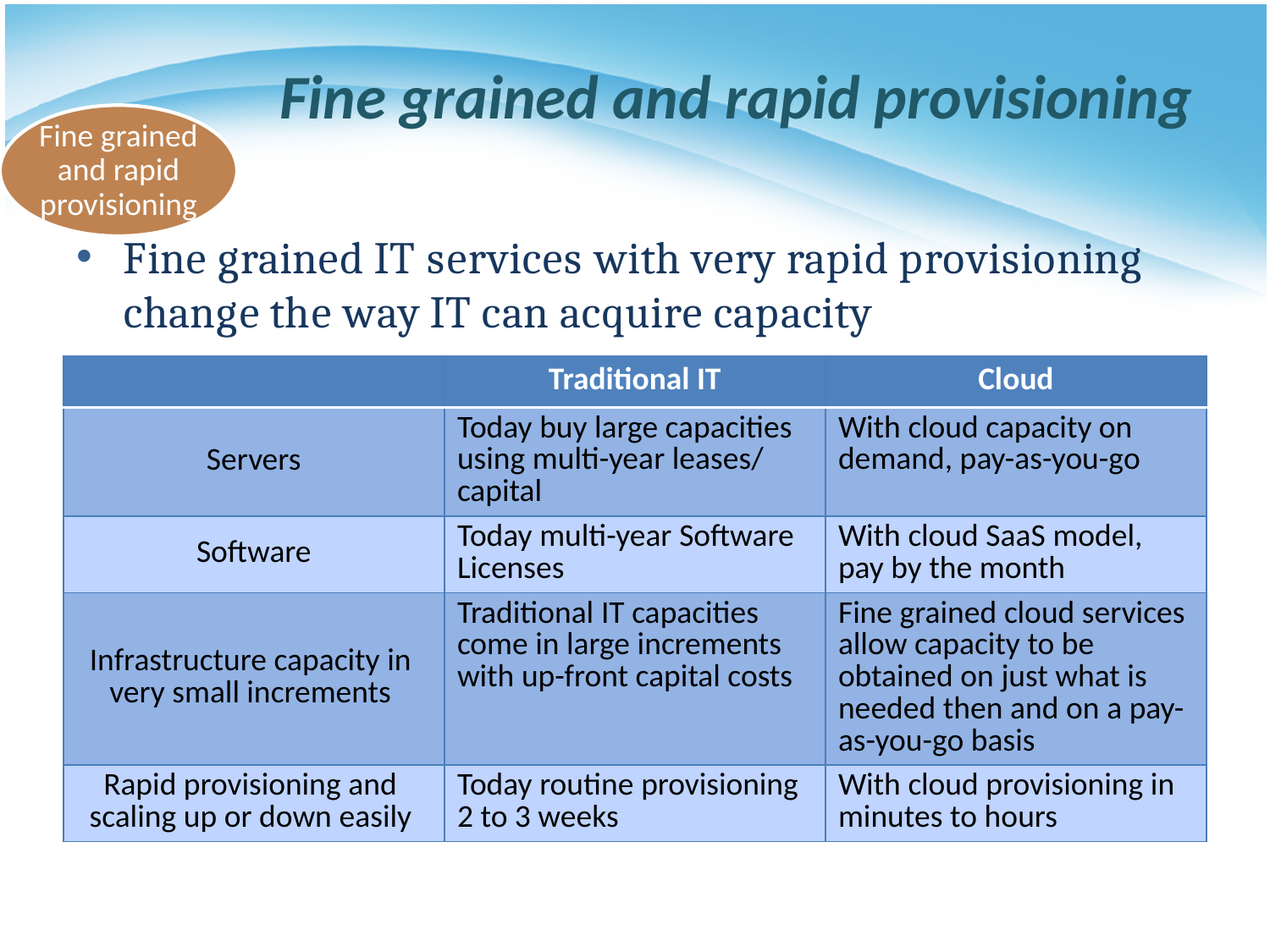

# Fine grained and rapid provisioning

Fine grained and rapid provisioning
Fine grained IT services with very rapid provisioning change the way IT can acquire capacity
|  | Traditional IT | Cloud |
| --- | --- | --- |
| Servers | Today buy large capacities using multi-year leases/ capital | With cloud capacity on demand, pay-as-you-go |
| Software | Today multi-year Software Licenses | With cloud SaaS model, pay by the month |
| Infrastructure capacity in very small increments | Traditional IT capacities come in large increments with up-front capital costs | Fine grained cloud services allow capacity to be obtained on just what is needed then and on a pay-as-you-go basis |
| Rapid provisioning and scaling up or down easily | Today routine provisioning 2 to 3 weeks | With cloud provisioning in minutes to hours |